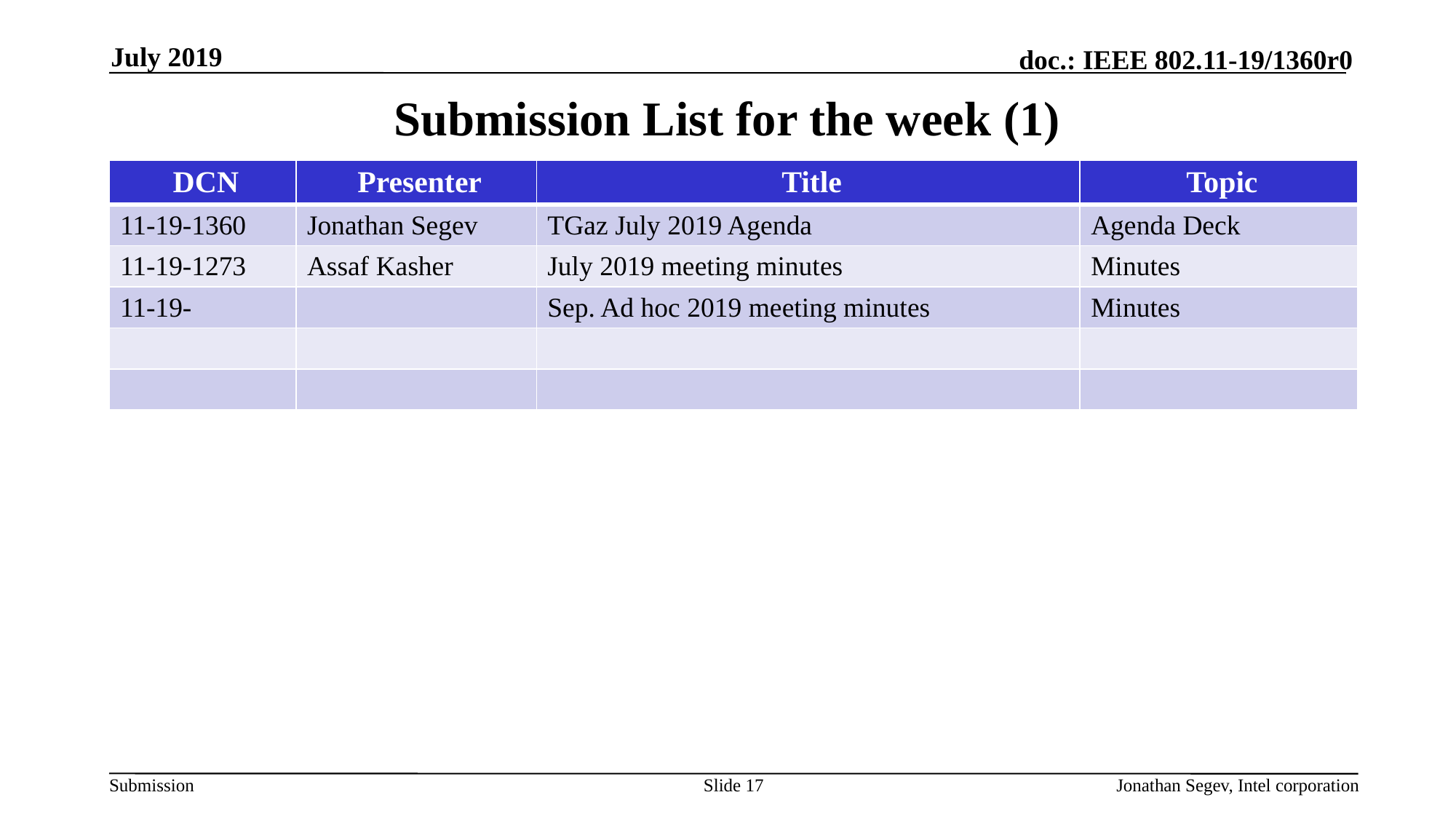

July 2019
# Submission List for the week (1)
| DCN | Presenter | Title | Topic |
| --- | --- | --- | --- |
| 11-19-1360 | Jonathan Segev | TGaz July 2019 Agenda | Agenda Deck |
| 11-19-1273 | Assaf Kasher | July 2019 meeting minutes | Minutes |
| 11-19- |  | Sep. Ad hoc 2019 meeting minutes | Minutes |
|  |  |  |  |
|  |  |  |  |
Slide 17
Jonathan Segev, Intel corporation